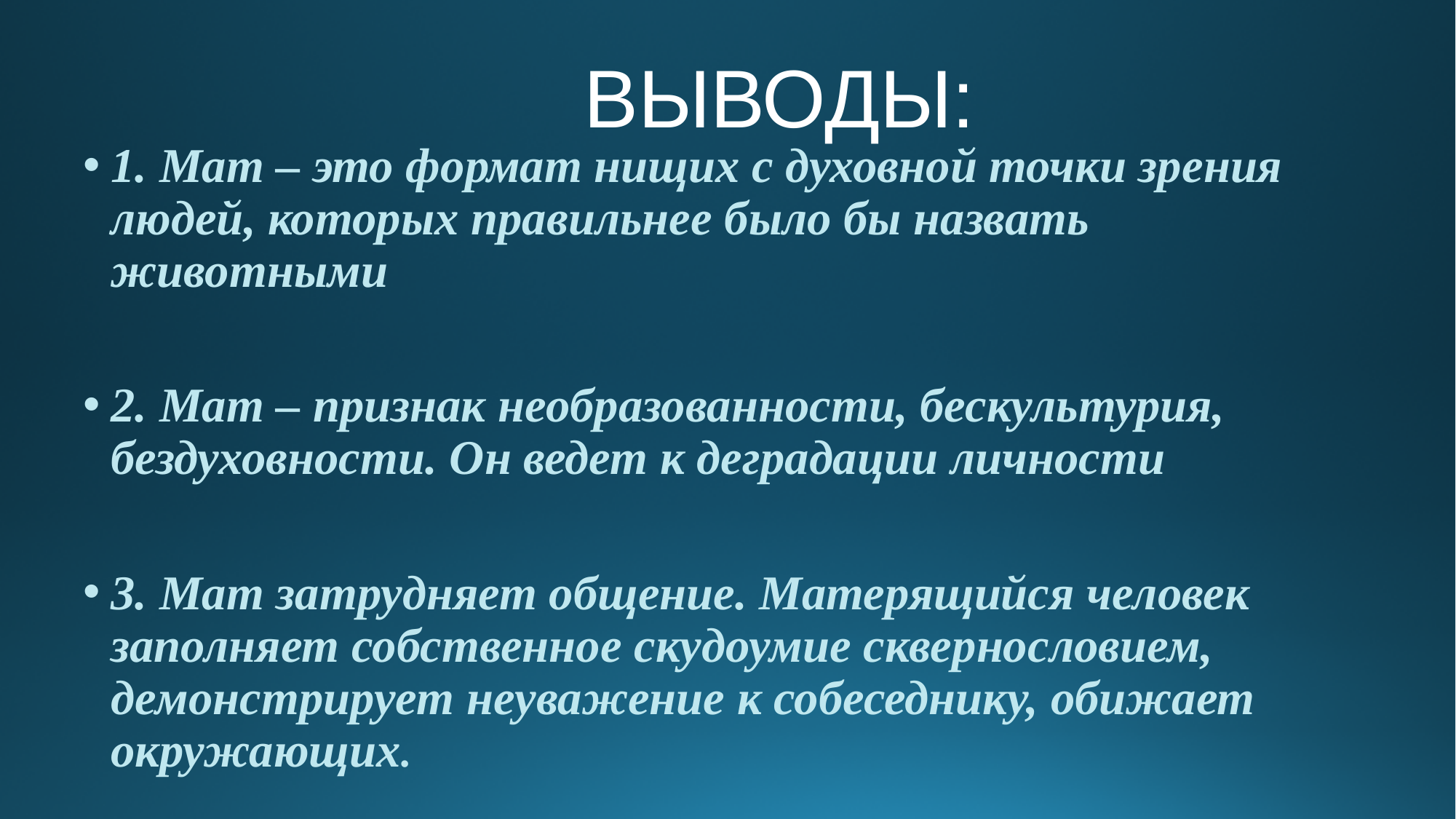

# ВЫВОДЫ:
1. Мат – это формат нищих с духовной точки зрения людей, которых правильнее было бы назвать животными

2. Мат – признак необразованности, бескультурия, бездуховности. Он ведет к деградации личности

3. Мат затрудняет общение. Матерящийся человек заполняет собственное скудоумие сквернословием, демонстрирует неуважение к собеседнику, обижает окружающих.